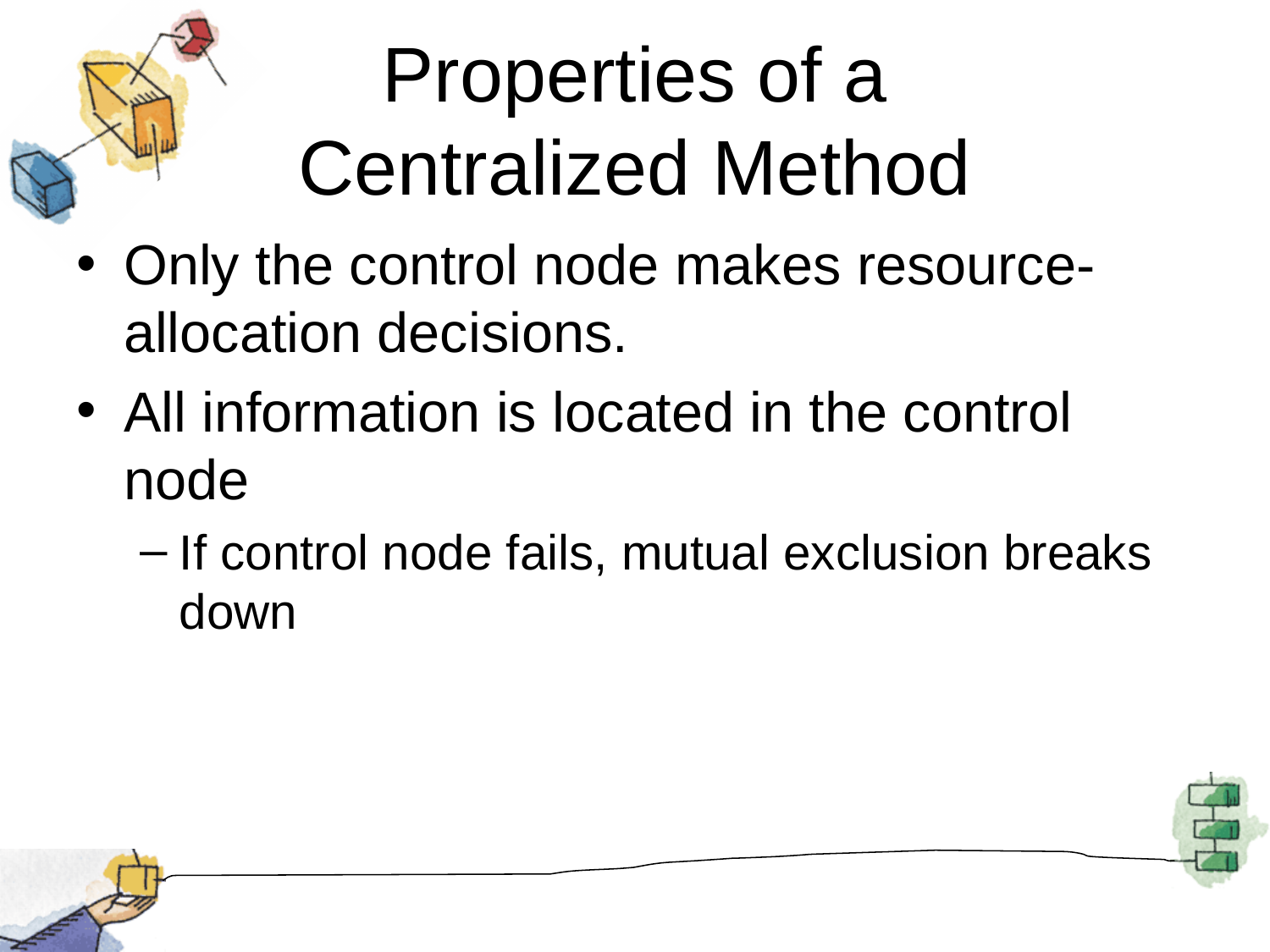

# Properties of a Centralized Method
Only the control node makes resource-allocation decisions.
All information is located in the control node
If control node fails, mutual exclusion breaks down